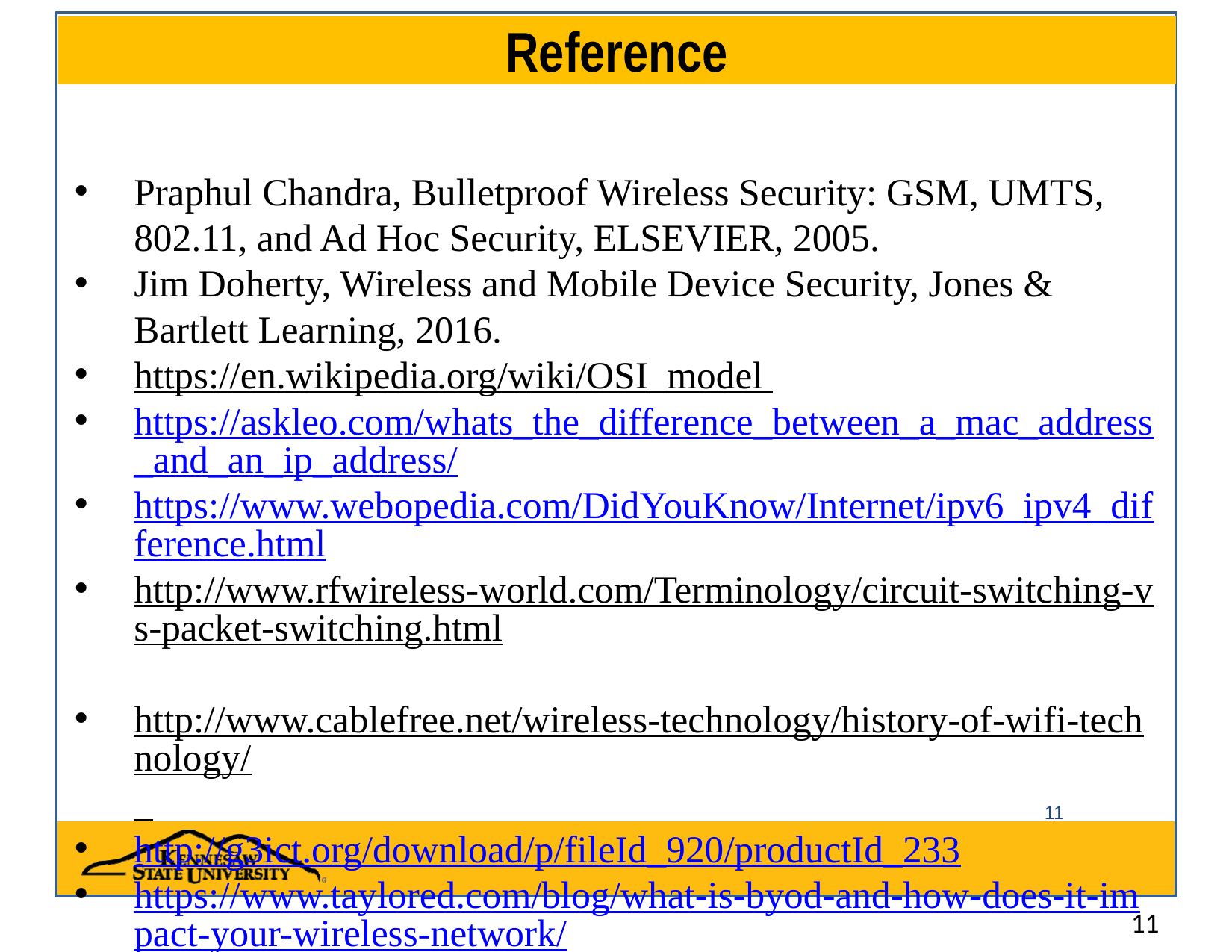

# Reference
Praphul Chandra, Bulletproof Wireless Security: GSM, UMTS, 802.11, and Ad Hoc Security, ELSEVIER, 2005.
Jim Doherty, Wireless and Mobile Device Security, Jones & Bartlett Learning, 2016.
https://en.wikipedia.org/wiki/OSI_model
https://askleo.com/whats_the_difference_between_a_mac_address_and_an_ip_address/
https://www.webopedia.com/DidYouKnow/Internet/ipv6_ipv4_difference.html
http://www.rfwireless-world.com/Terminology/circuit-switching-vs-packet-switching.html
http://www.cablefree.net/wireless-technology/history-of-wifi-technology/
http://g3ict.org/download/p/fileId_920/productId_233
https://www.taylored.com/blog/what-is-byod-and-how-does-it-impact-your-wireless-network/

11